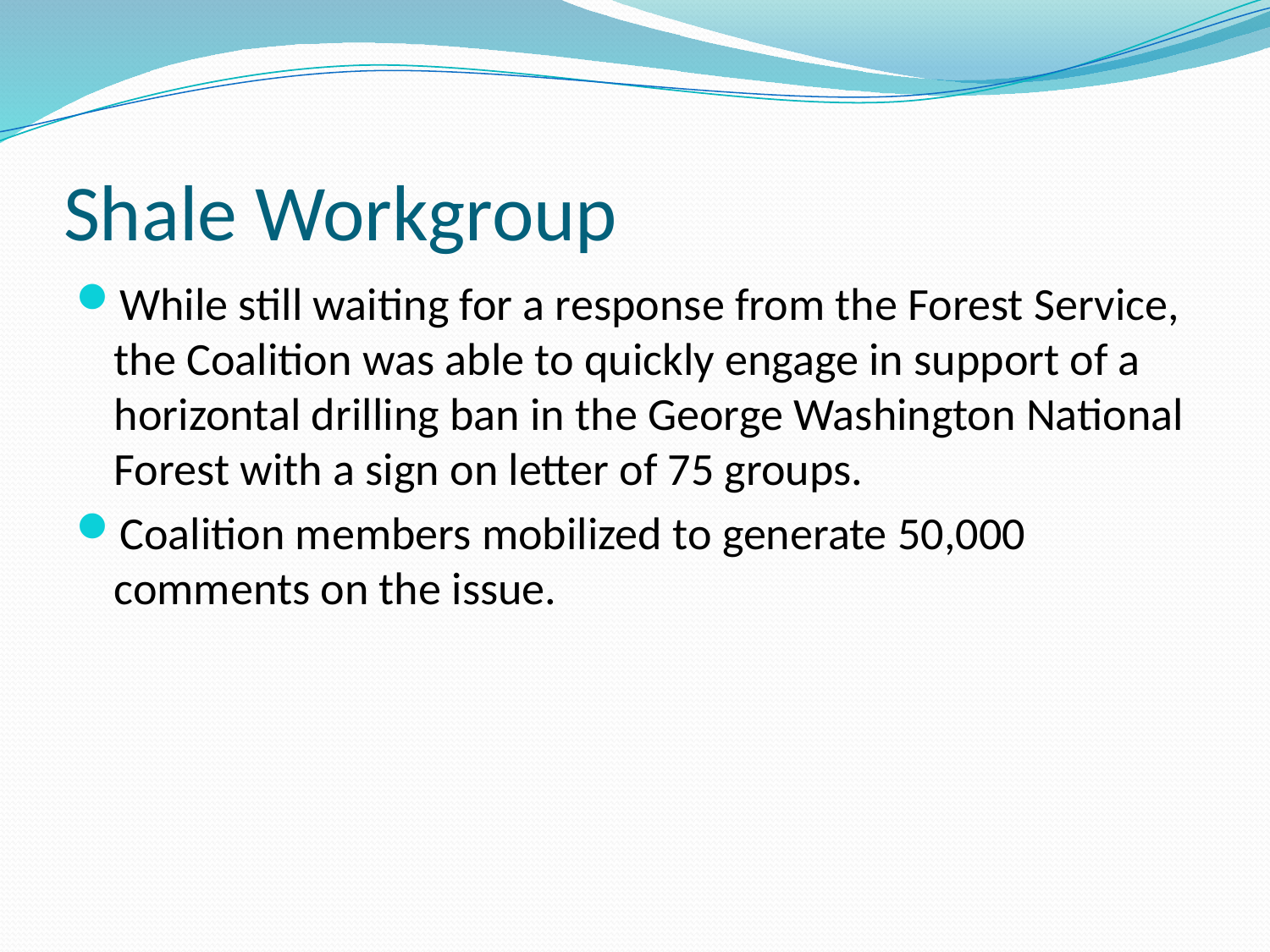

# Shale Workgroup
While still waiting for a response from the Forest Service, the Coalition was able to quickly engage in support of a horizontal drilling ban in the George Washington National Forest with a sign on letter of 75 groups.
Coalition members mobilized to generate 50,000 comments on the issue.